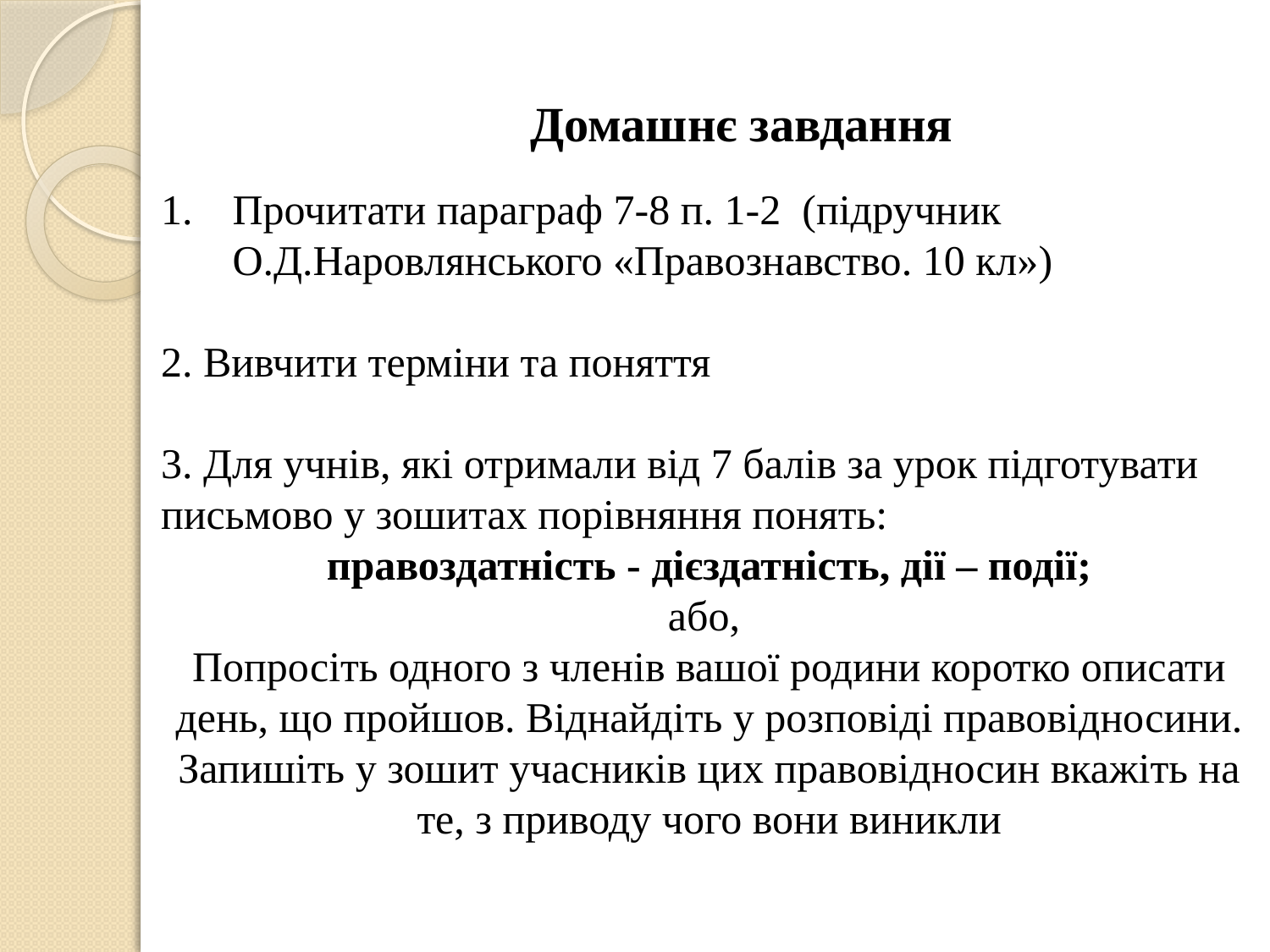

Домашнє завдання
Прочитати параграф 7-8 п. 1-2  (підручник О.Д.Наровлянського «Правознавство. 10 кл»)

2. Вивчити терміни та поняття

3. Для учнів, які отримали від 7 балів за урок підготувати письмово у зошитах порівняння понять:
правоздатність - дієздатність, дії – події;
або,
Попросіть одного з членів вашої родини коротко описати день, що пройшов. Віднайдіть у розповіді правовідносини. Запишіть у зошит учасників цих правовідносин вкажіть на те, з приводу чого вони виникли